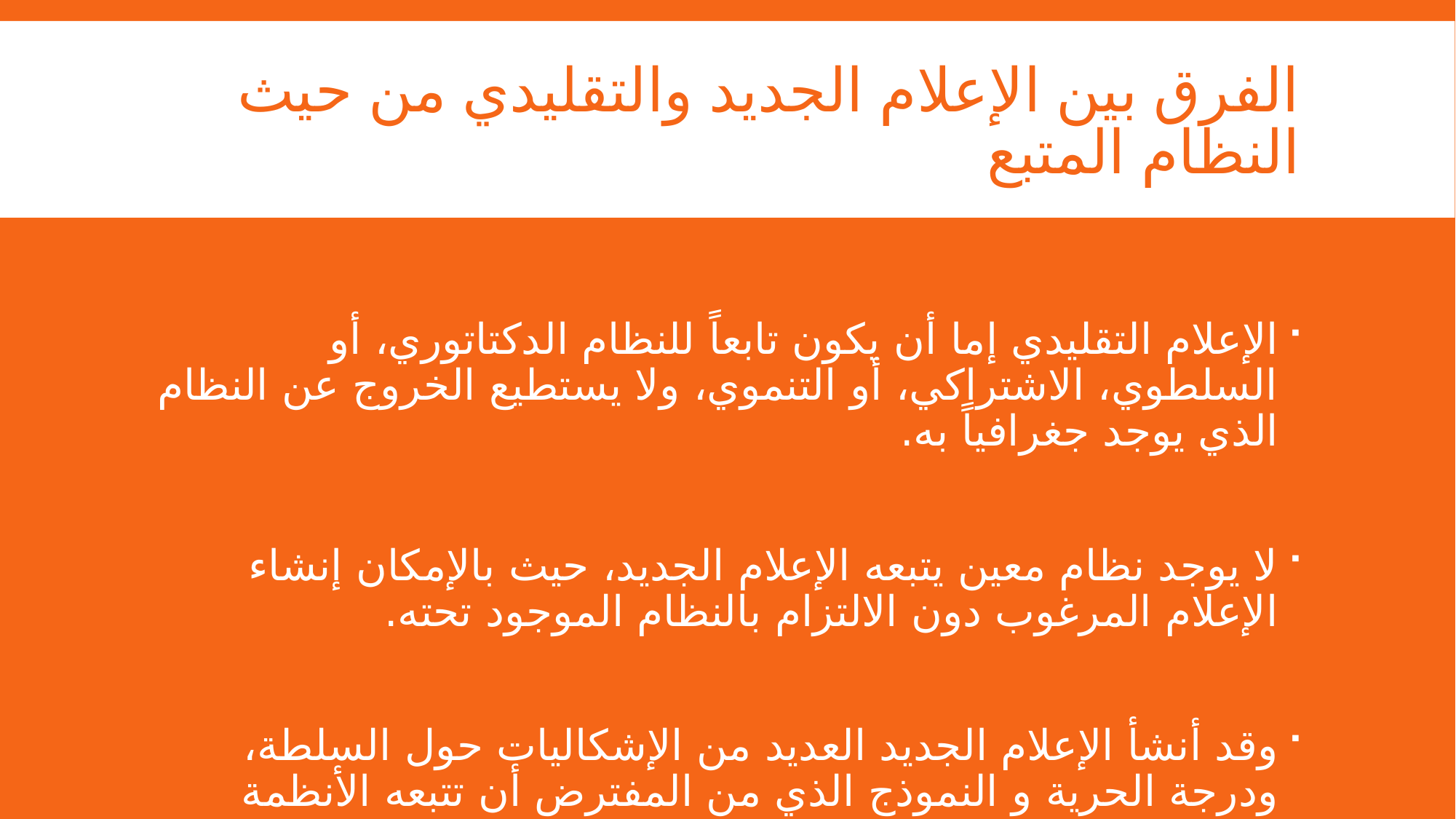

# الفرق بين الإعلام الجديد والتقليدي من حيث النظام المتبع

الإعلام التقليدي إما أن يكون تابعاً للنظام الدكتاتوري، أو السلطوي، الاشتراكي، أو التنموي، ولا يستطيع الخروج عن النظام الذي يوجد جغرافياً به.

لا يوجد نظام معين يتبعه الإعلام الجديد، حيث بالإمكان إنشاء الإعلام المرغوب دون الالتزام بالنظام الموجود تحته.

وقد أنشأ الإعلام الجديد العديد من الإشكاليات حول السلطة، ودرجة الحرية و النموذج الذي من المفترض أن تتبعه الأنظمة المختلفة